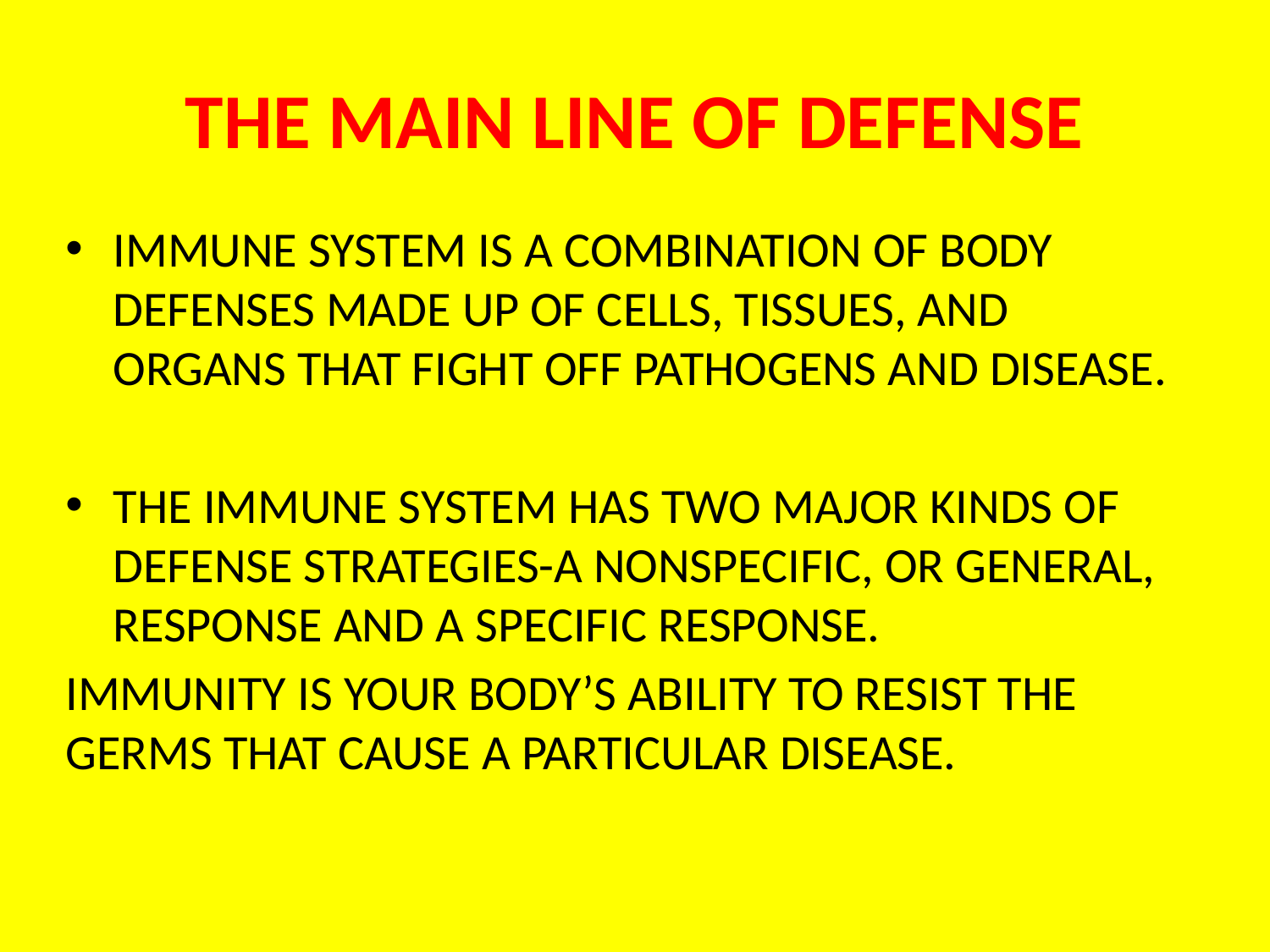

# THE MAIN LINE OF DEFENSE
IMMUNE SYSTEM IS A COMBINATION OF BODY DEFENSES MADE UP OF CELLS, TISSUES, AND ORGANS THAT FIGHT OFF PATHOGENS AND DISEASE.

THE IMMUNE SYSTEM HAS TWO MAJOR KINDS OF DEFENSE STRATEGIES-A NONSPECIFIC, OR GENERAL, RESPONSE AND A SPECIFIC RESPONSE.
IMMUNITY IS YOUR BODY’S ABILITY TO RESIST THE GERMS THAT CAUSE A PARTICULAR DISEASE.